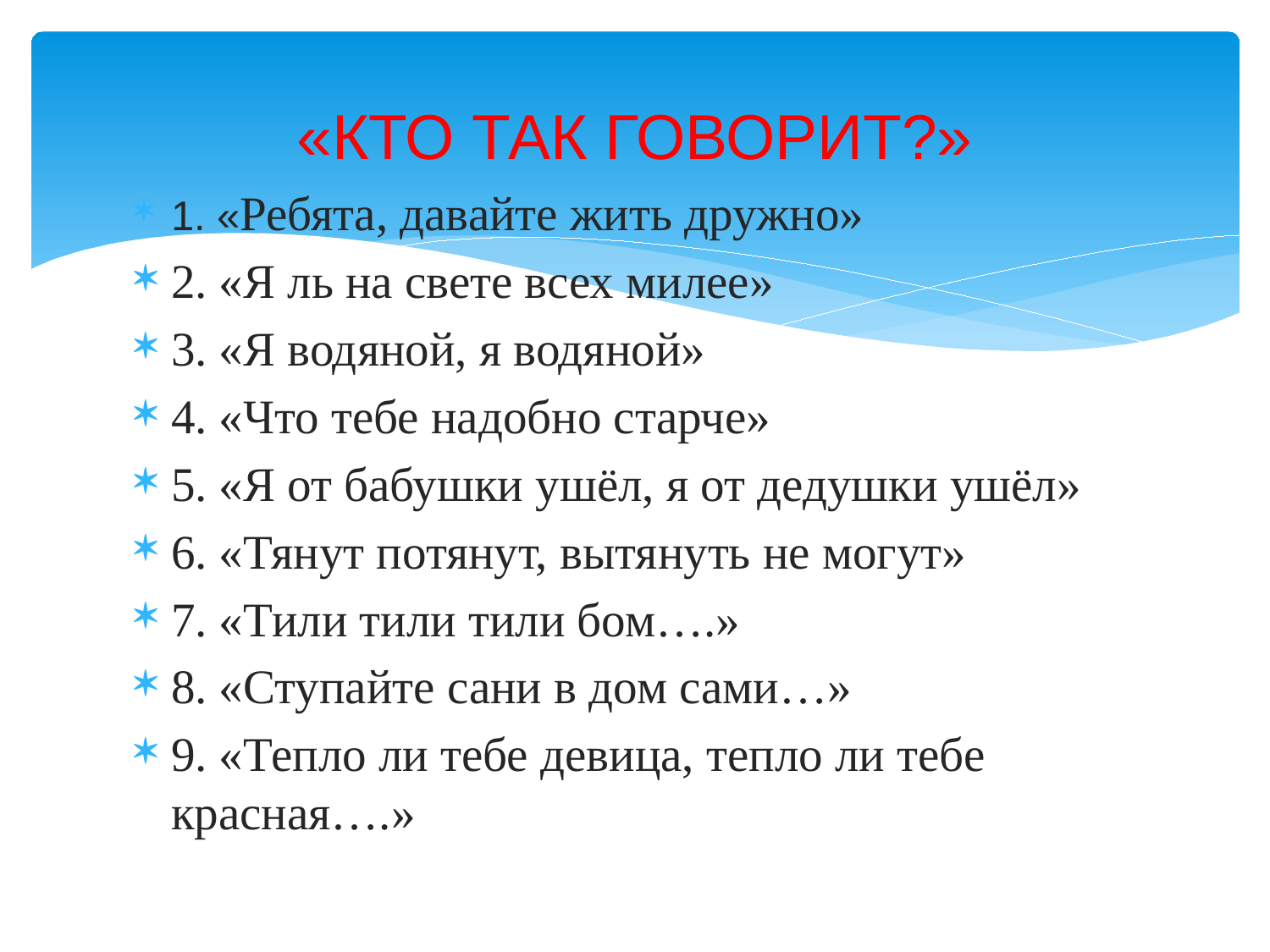

# «КТО ТАК ГОВОРИТ?»
1. «Ребята, давайте жить дружно»
2. «Я ль на свете всех милее»
3. «Я водяной, я водяной»
4. «Что тебе надобно старче»
5. «Я от бабушки ушёл, я от дедушки ушёл»
6. «Тянут потянут, вытянуть не могут»
7. «Тили тили тили бом….»
8. «Ступайте сани в дом сами…»
9. «Тепло ли тебе девица, тепло ли тебе красная….»